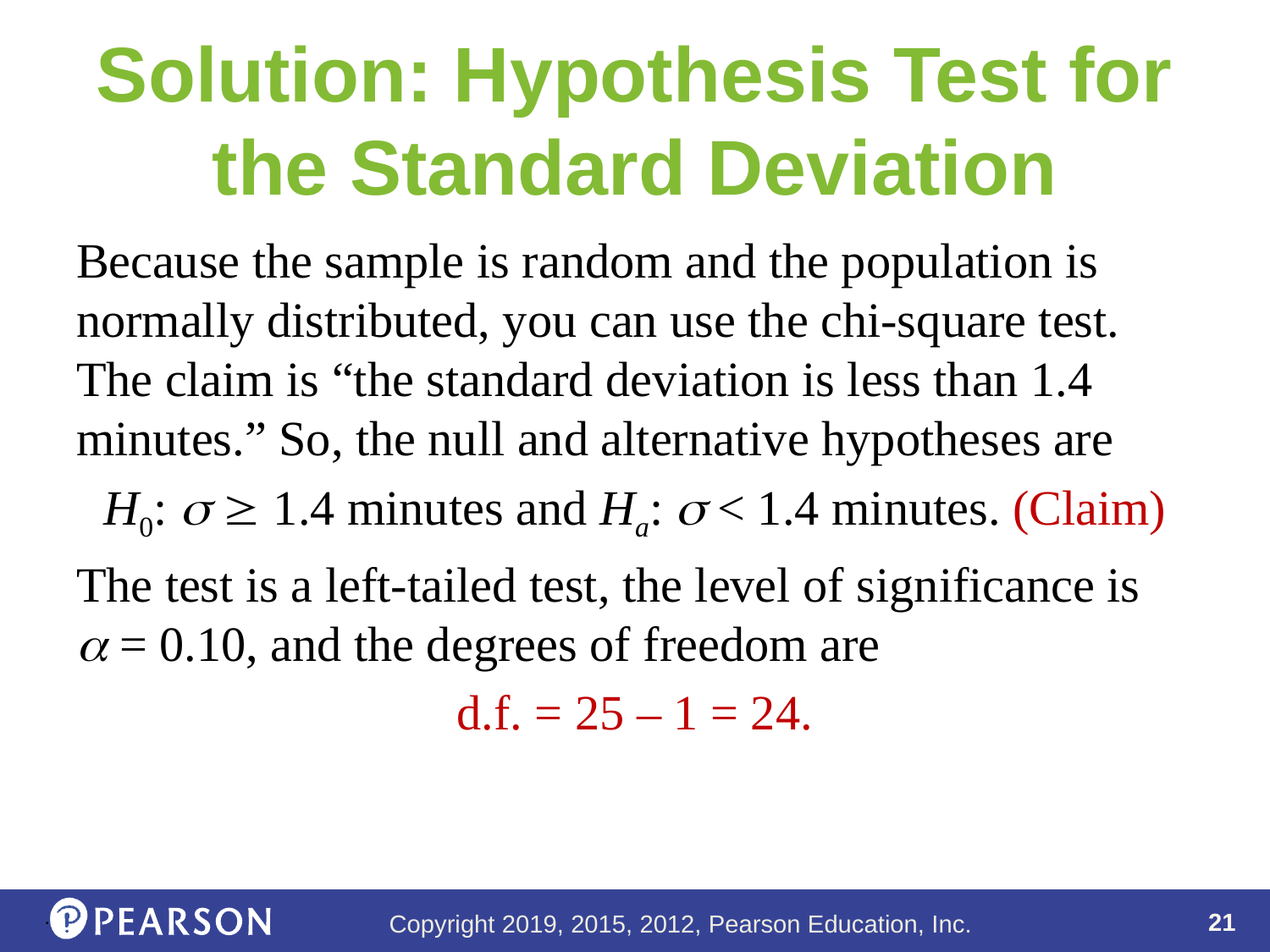

# Solution: Hypothesis Test for the Standard Deviation
Because the sample is random and the population is normally distributed, you can use the chi-square test. The claim is “the standard deviation is less than 1.4 minutes.” So, the null and alternative hypotheses are
H0: σ ≥ 1.4 minutes and Ha: σ < 1.4 minutes. (Claim)
The test is a left-tailed test, the level of significance is
α = 0.10, and the degrees of freedom are
d.f. = 25 – 1 = 24.
.